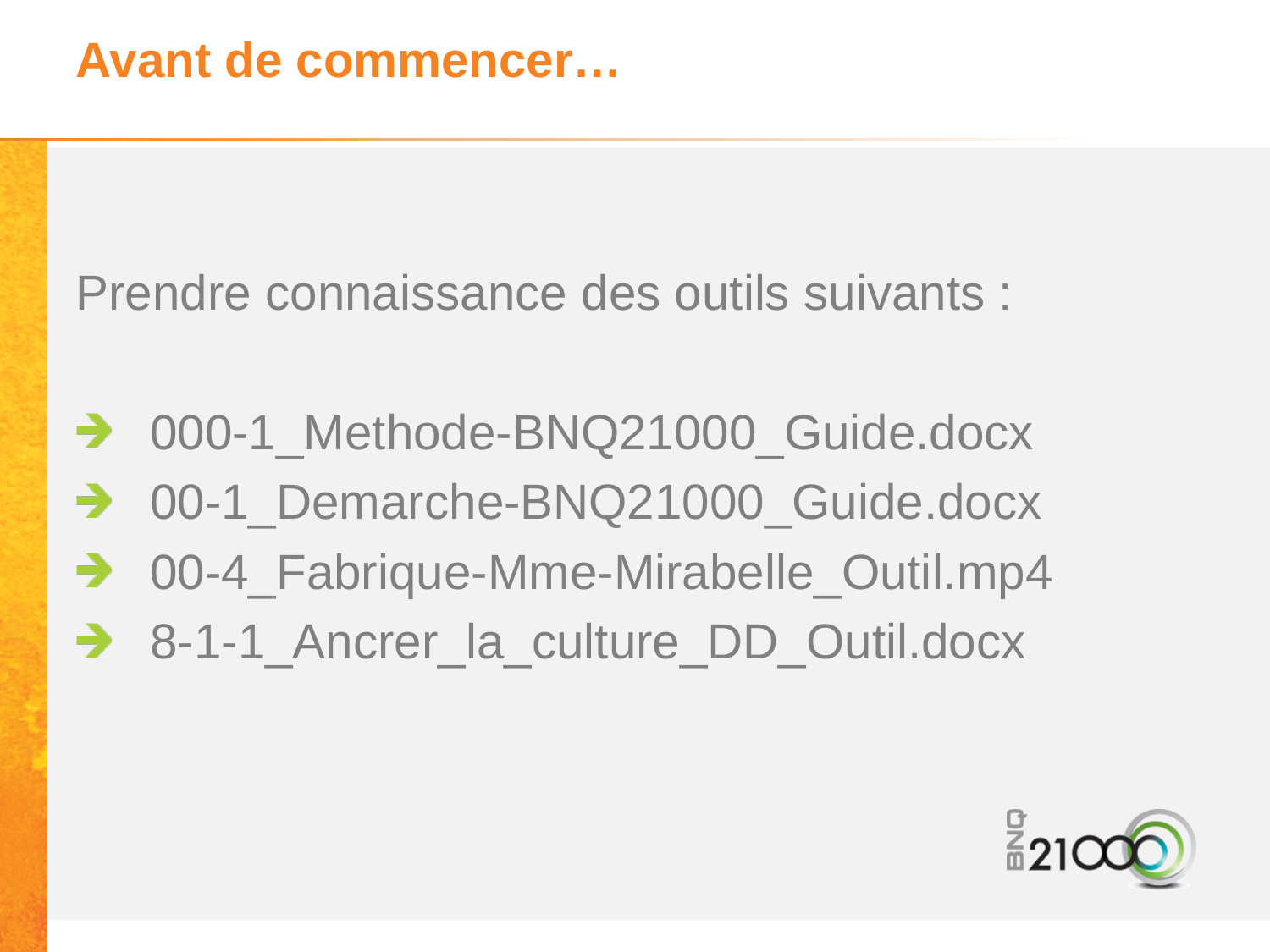

# Avant de commencer…
Prendre connaissance des outils suivants :

000-1_Methode-BNQ21000_Guide.docx
00-1_Demarche-BNQ21000_Guide.docx
00-4_Fabrique-Mme-Mirabelle_Outil.mp4
8-1-1_Ancrer_la_culture_DD_Outil.docx